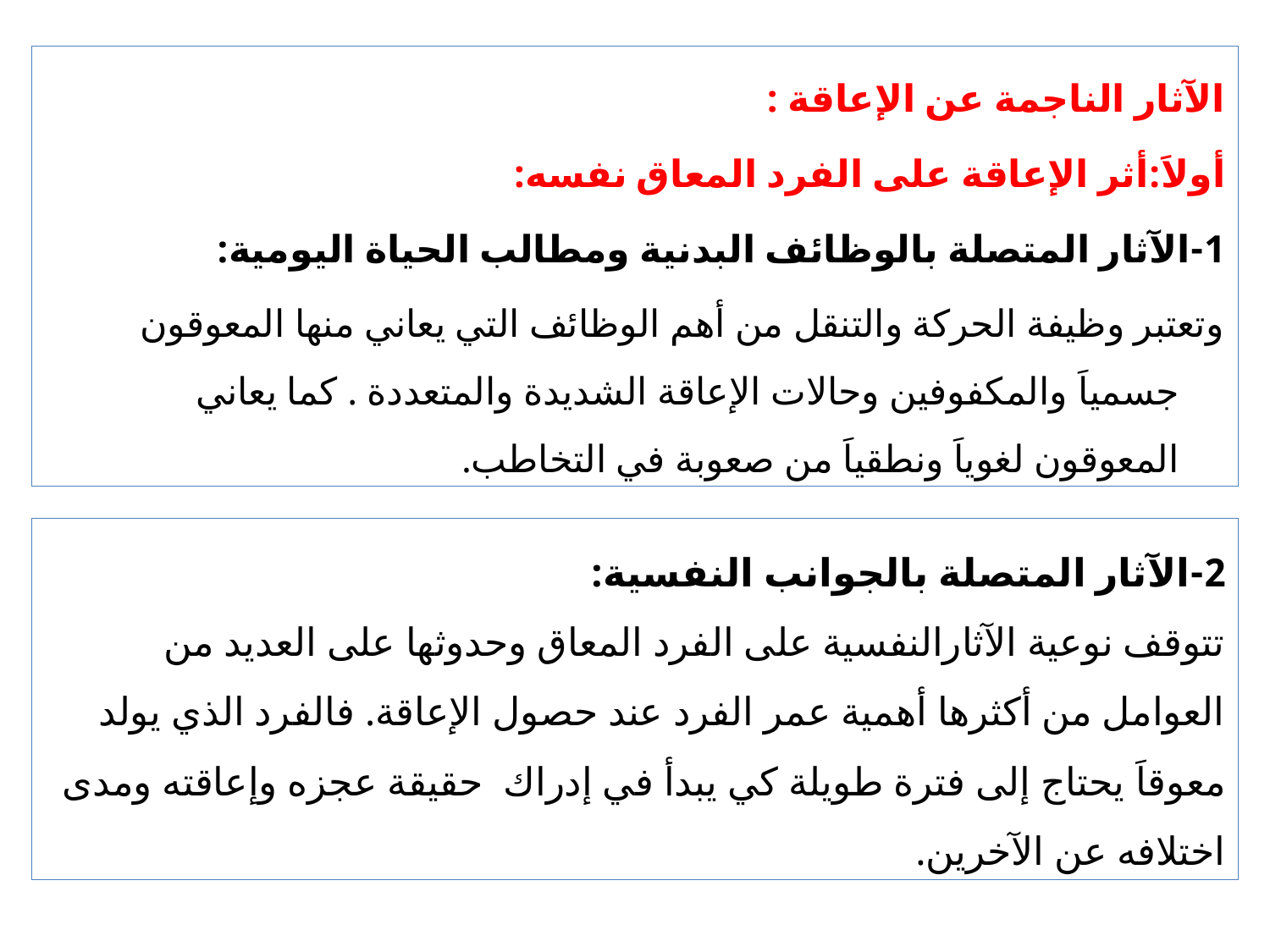

الآثار الناجمة عن الإعاقة :
أولاَ:أثر الإعاقة على الفرد المعاق نفسه:
1-الآثار المتصلة بالوظائف البدنية ومطالب الحياة اليومية:
وتعتبر وظيفة الحركة والتنقل من أهم الوظائف التي يعاني منها المعوقون جسمياَ والمكفوفين وحالات الإعاقة الشديدة والمتعددة . كما يعاني المعوقون لغوياَ ونطقياَ من صعوبة في التخاطب.

2-الآثار المتصلة بالجوانب النفسية:
تتوقف نوعية الآثارالنفسية على الفرد المعاق وحدوثها على العديد من العوامل من أكثرها أهمية عمر الفرد عند حصول الإعاقة. فالفرد الذي يولد معوقاَ يحتاج إلى فترة طويلة كي يبدأ في إدراك  حقيقة عجزه وإعاقته ومدى اختلافه عن الآخرين.